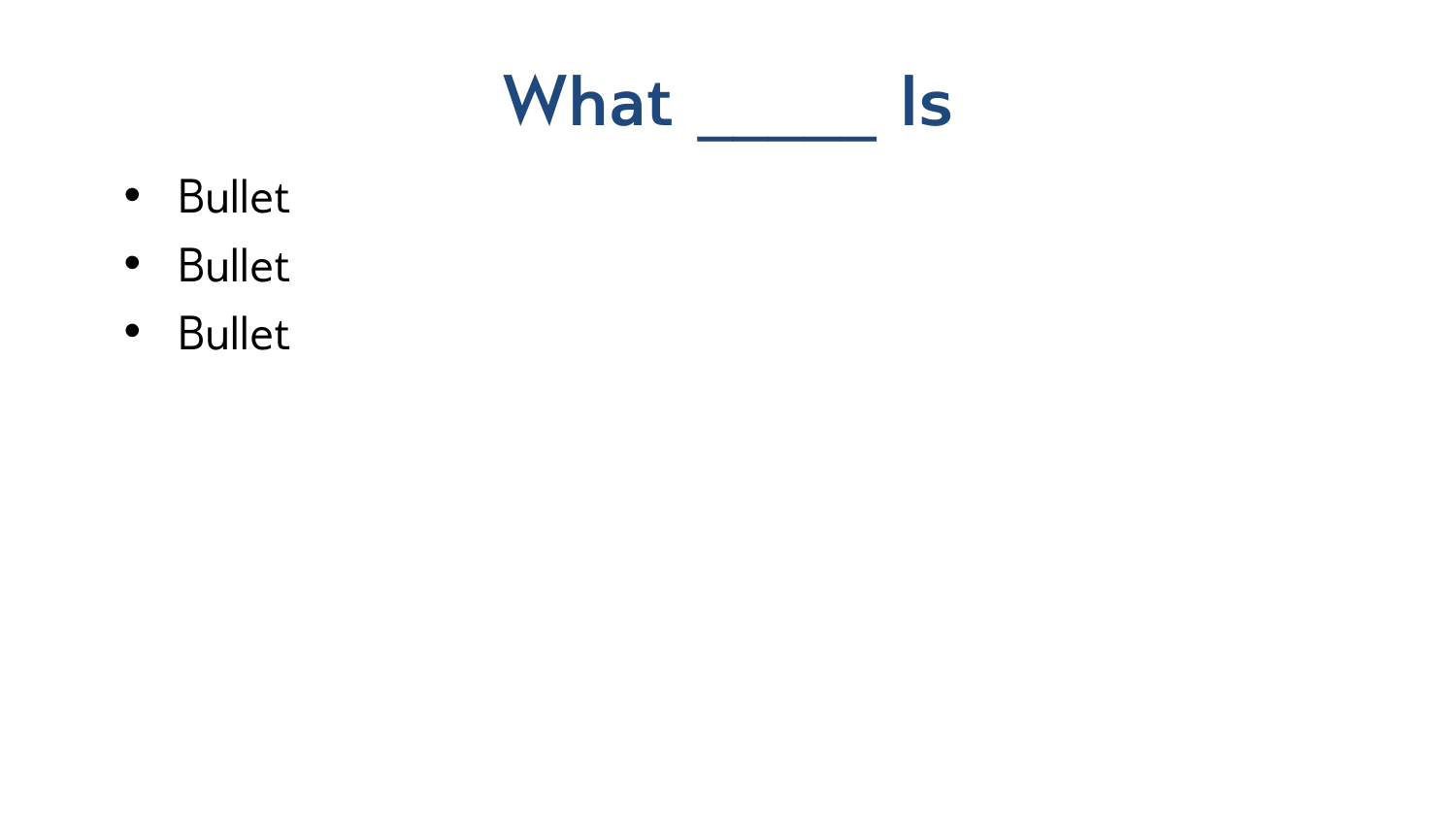

# What _____ Is
Bullet
Bullet
Bullet